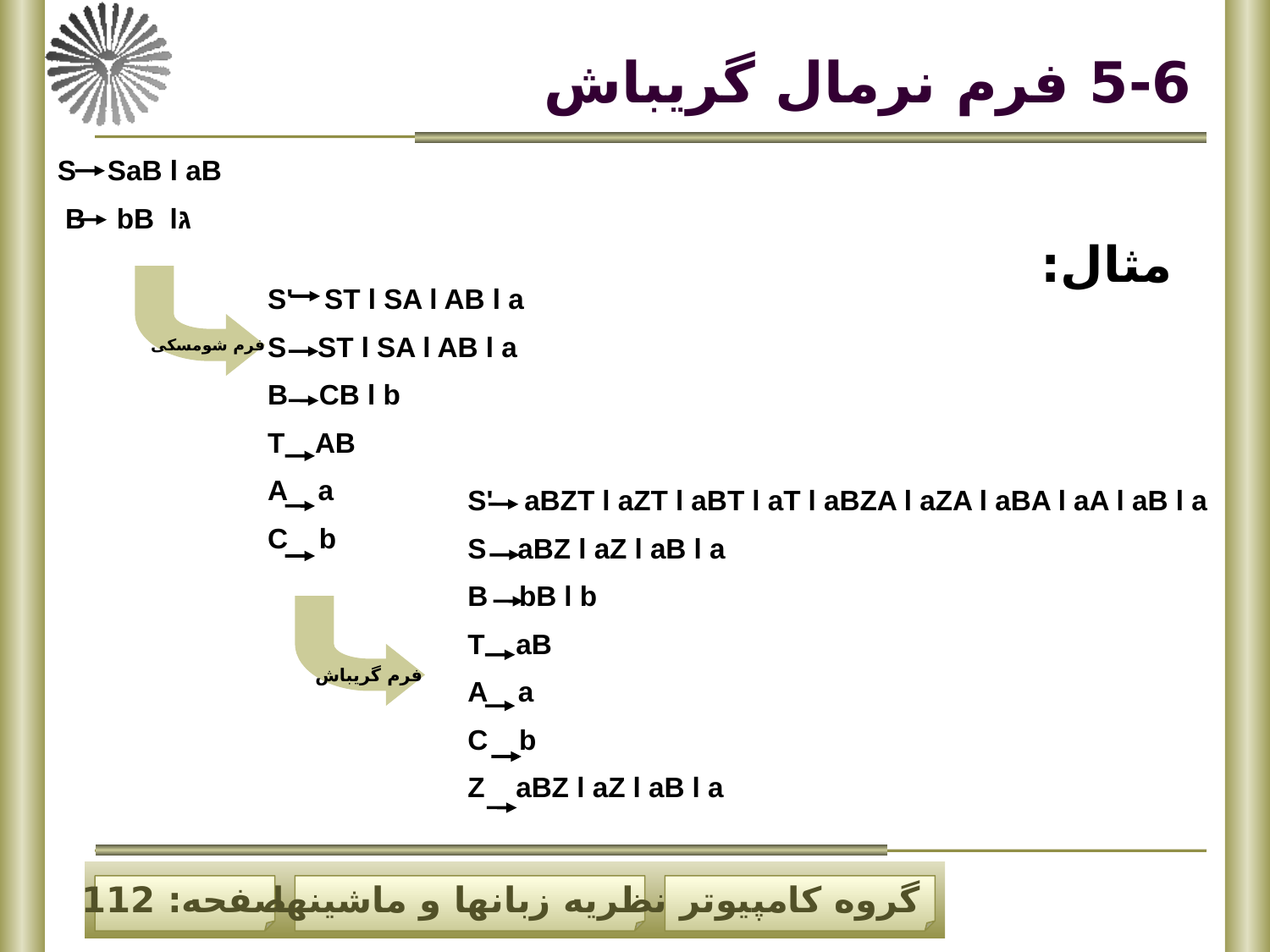

# 5-6 فرم نرمال گریباش
S    SaB l aB
גּB    bB  l

مثال:
       فرم شومسکی
S'    ST l SA l AB l a
S    ST l SA l AB l a
B    CB l b
T    AB
A    a
C    b

S'    aBZT l aZT l aBT l aT l aBZA l aZA l aBA l aA l aB l a
S    aBZ l aZ l aB l a
B    bB l b
T    aB
A    a
C    b
Z    aBZ l aZ l aB l a

      فرم گریباش